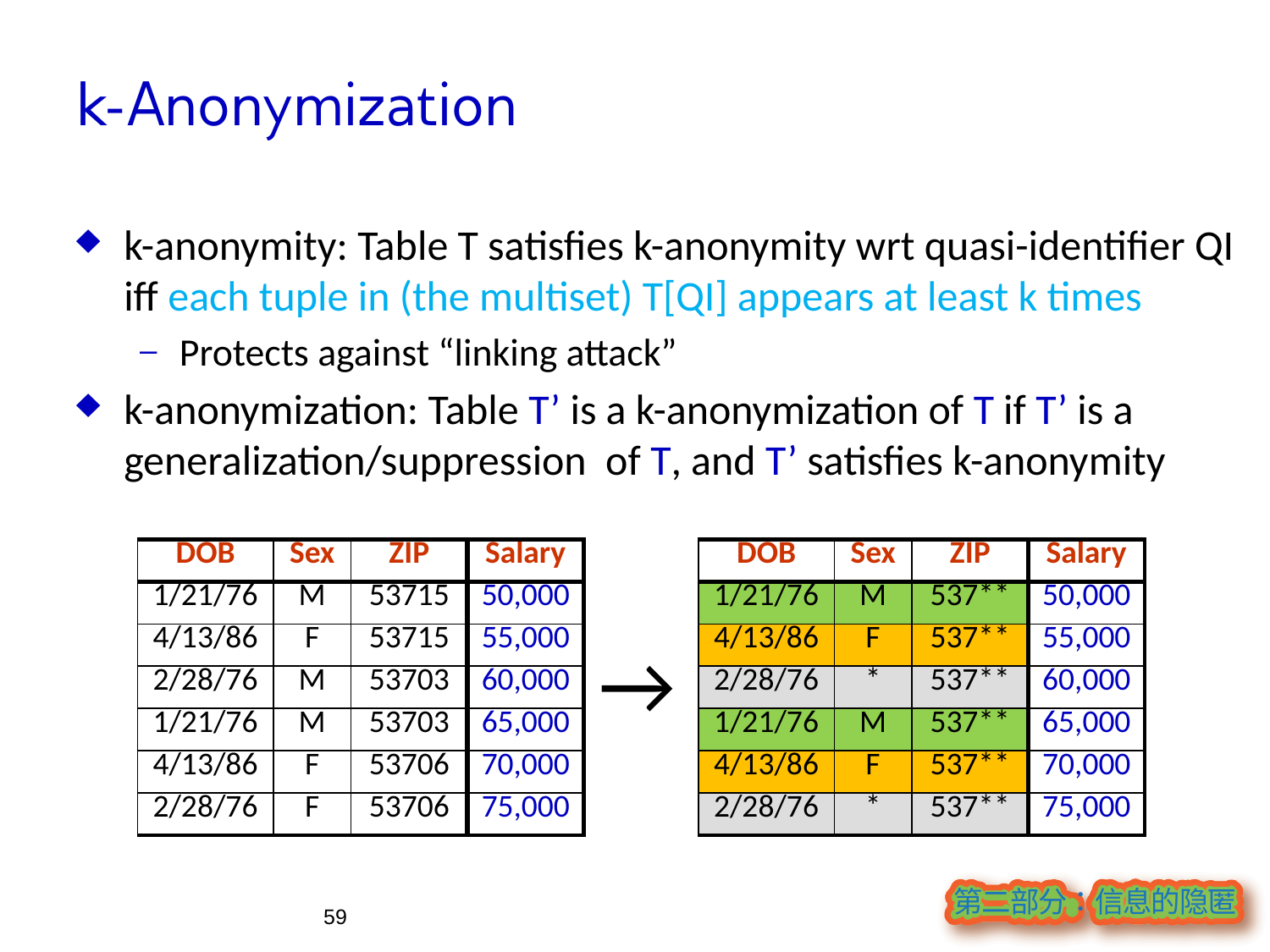

k-Anonymization
k-anonymity: Table T satisfies k-anonymity wrt quasi-identifier QI iff each tuple in (the multiset) T[QI] appears at least k times
Protects against “linking attack”
k-anonymization: Table T’ is a k-anonymization of T if T’ is a generalization/suppression  of T, and T’ satisfies k-anonymity
| DOB | Sex | ZIP | Salary |
| --- | --- | --- | --- |
| 1/21/76 | M | 53715 | 50,000 |
| 4/13/86 | F | 53715 | 55,000 |
| 2/28/76 | M | 53703 | 60,000 |
| 1/21/76 | M | 53703 | 65,000 |
| 4/13/86 | F | 53706 | 70,000 |
| 2/28/76 | F | 53706 | 75,000 |
| DOB | Sex | ZIP | Salary |
| --- | --- | --- | --- |
| 1/21/76 | M | 537\*\* | 50,000 |
| 4/13/86 | F | 537\*\* | 55,000 |
| 2/28/76 | \* | 537\*\* | 60,000 |
| 1/21/76 | M | 537\*\* | 65,000 |
| 4/13/86 | F | 537\*\* | 70,000 |
| 2/28/76 | \* | 537\*\* | 75,000 |
→
59